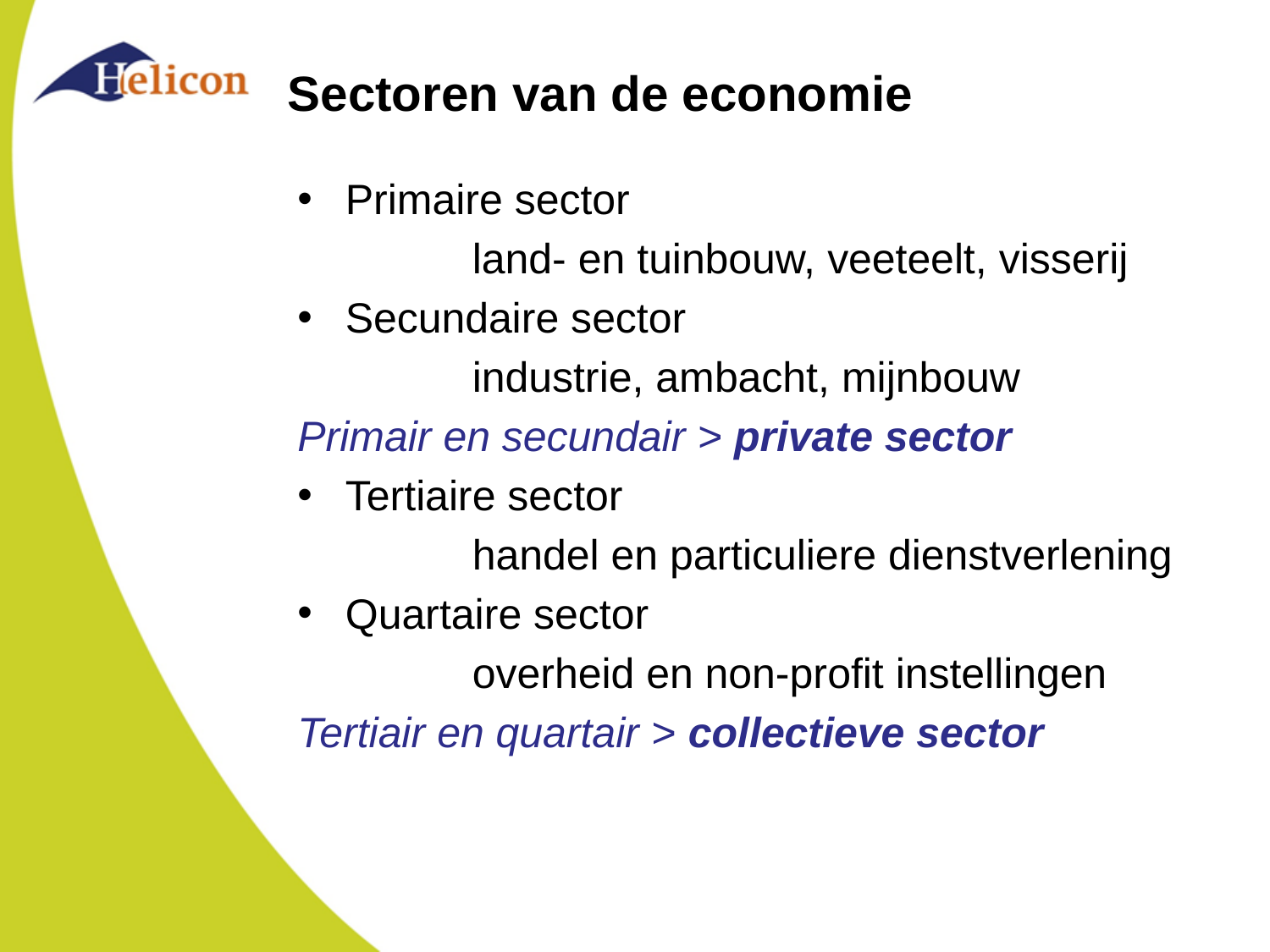

# Sectoren van de economie
Primaire sector
		land- en tuinbouw, veeteelt, visserij
Secundaire sector
		industrie, ambacht, mijnbouw
Primair en secundair > private sector
Tertiaire sector
		handel en particuliere dienstverlening
Quartaire sector
		overheid en non-profit instellingen
Tertiair en quartair > collectieve sector